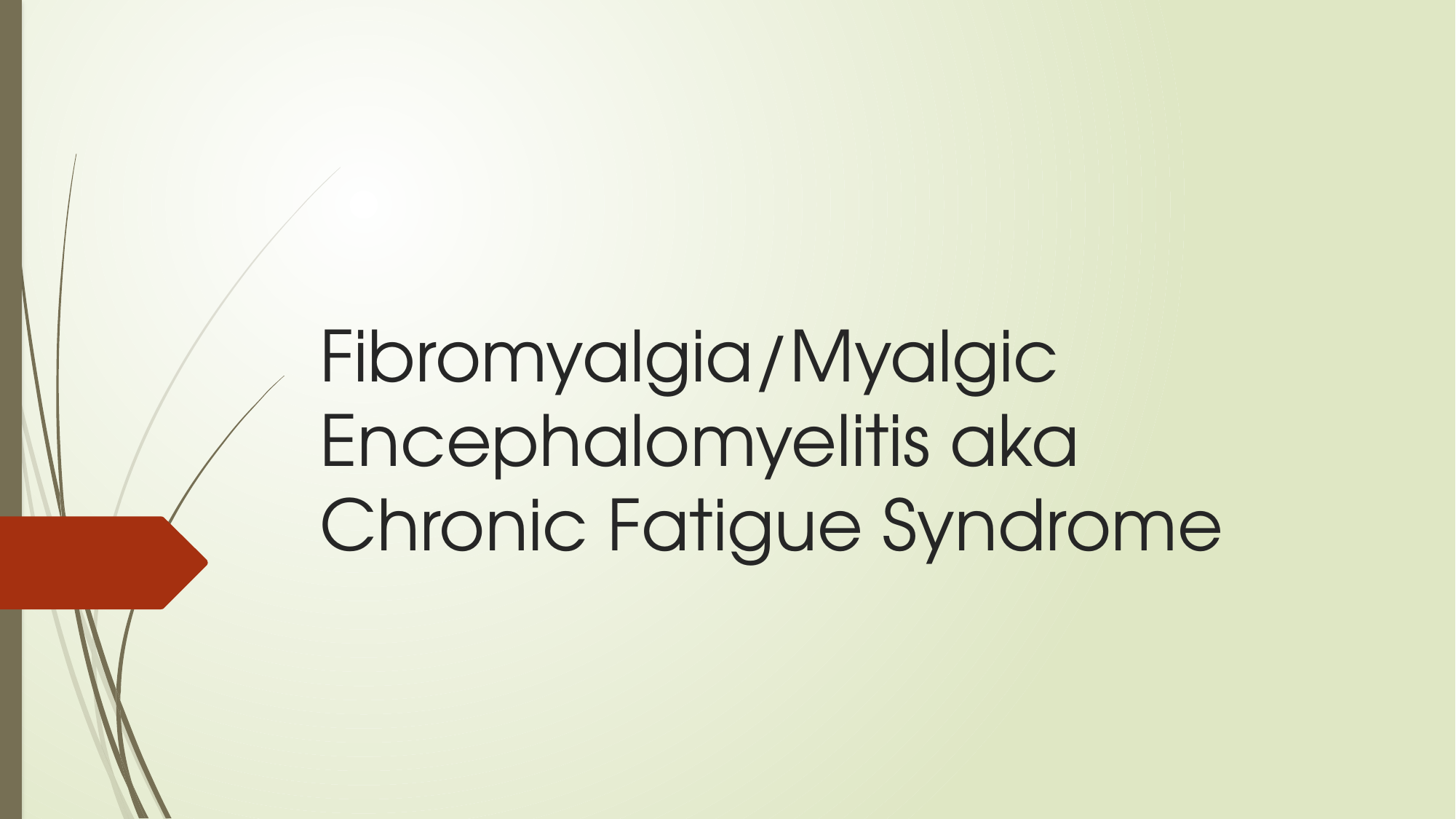

# Fibromyalgia/Myalgic Encephalomyelitis aka Chronic Fatigue Syndrome